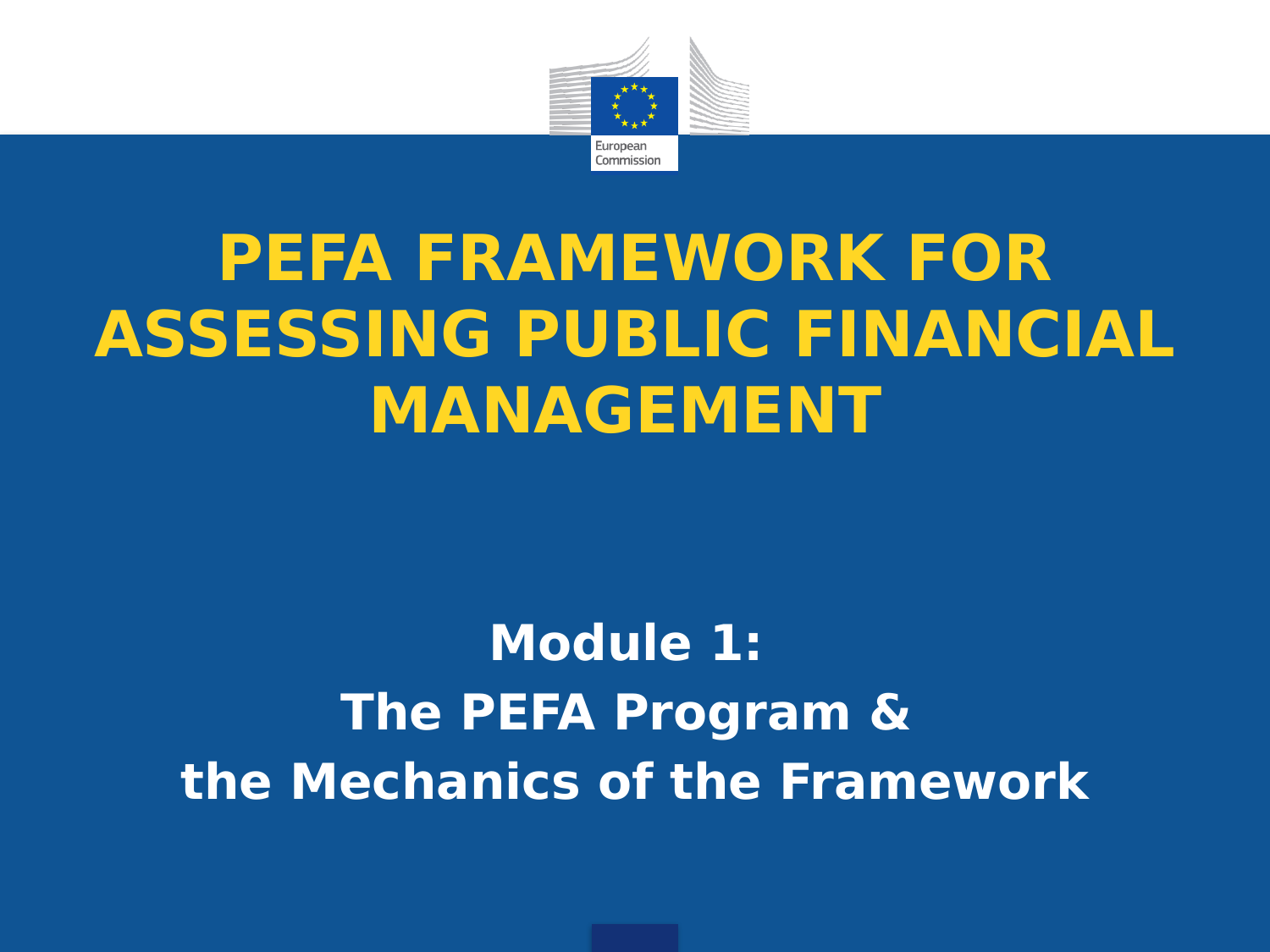

# PEFA FRAMEWORK FOR ASSESSING PUBLIC FINANCIAL MANAGEMENT

Module 1:
The PEFA Program &
the Mechanics of the Framework